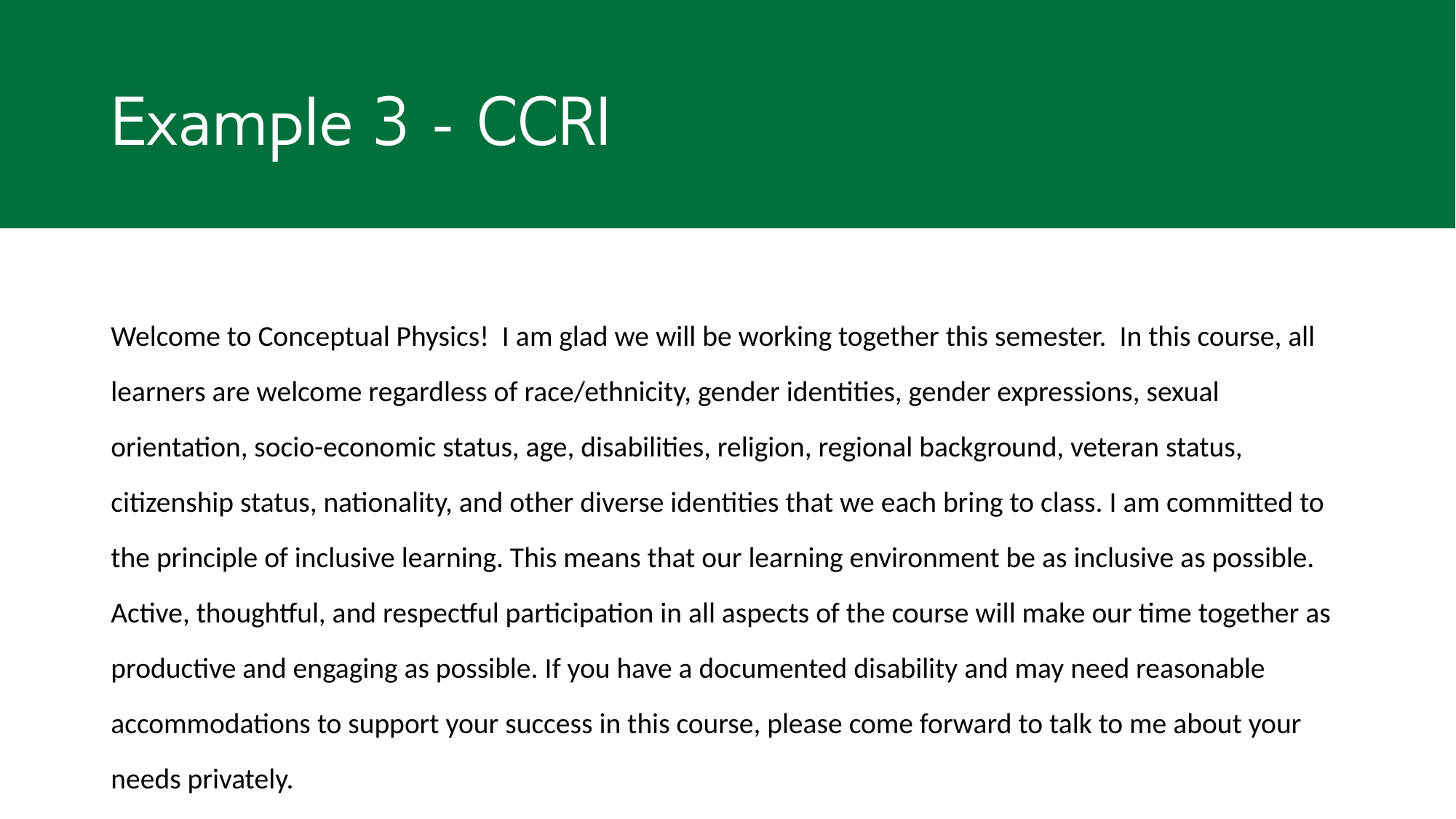

# Example 3 - CCRI
Welcome to Conceptual Physics!  I am glad we will be working together this semester.  In this course, all learners are welcome regardless of race/ethnicity, gender identities, gender expressions, sexual orientation, socio-economic status, age, disabilities, religion, regional background, veteran status, citizenship status, nationality, and other diverse identities that we each bring to class. I am committed to the principle of inclusive learning. This means that our learning environment be as inclusive as possible. Active, thoughtful, and respectful participation in all aspects of the course will make our time together as productive and engaging as possible. If you have a documented disability and may need reasonable accommodations to support your success in this course, please come forward to talk to me about your needs privately.